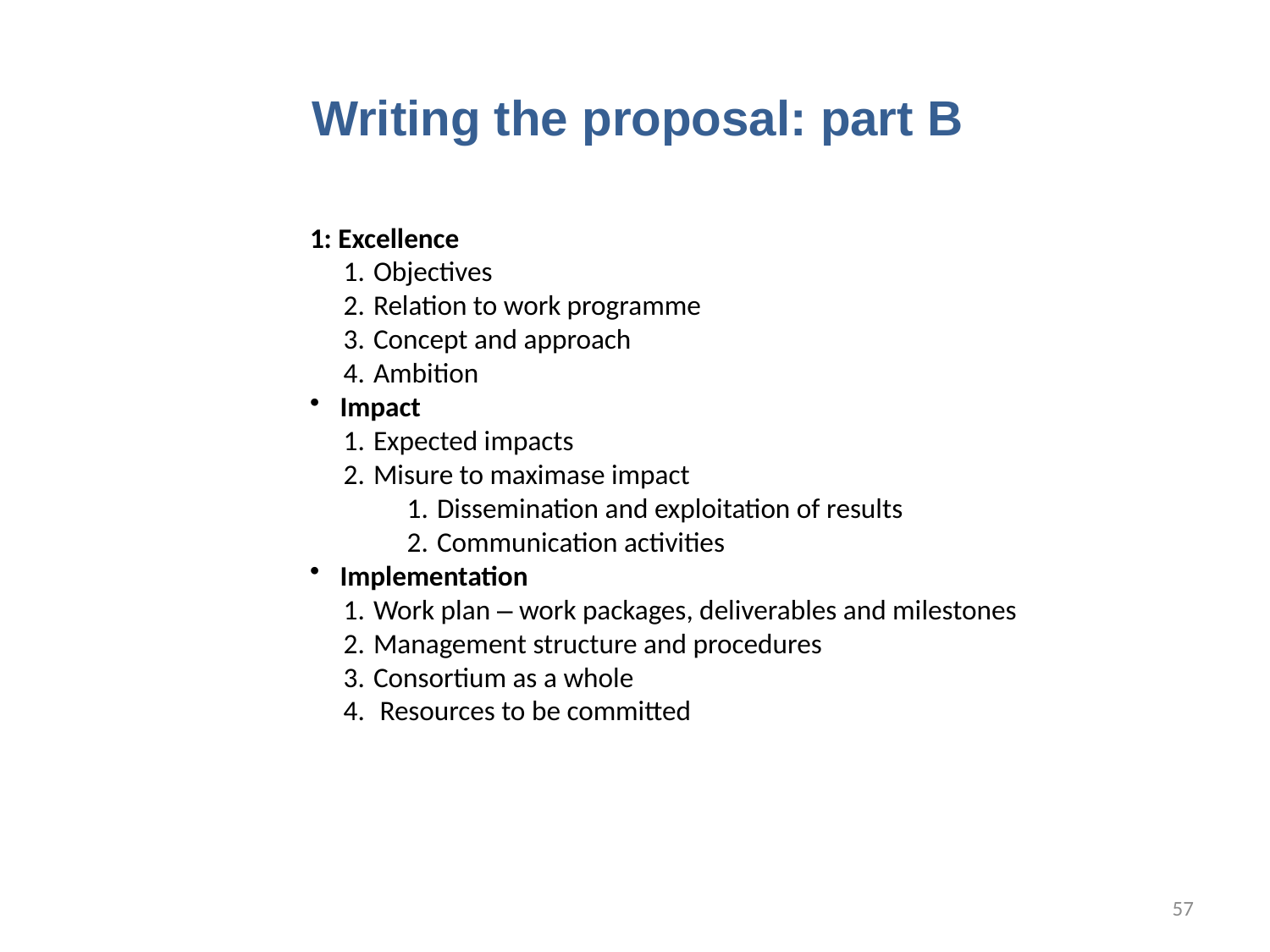

Writing the proposal: part B

1: Excellence
Objectives
Relation to work programme
Concept and approach
Ambition
Impact
Expected impacts
Misure to maximase impact
Dissemination and exploitation of results
Communication activities
Implementation
Work plan – work packages, deliverables and milestones
Management structure and procedures
Consortium as a whole
 Resources to be committed
57